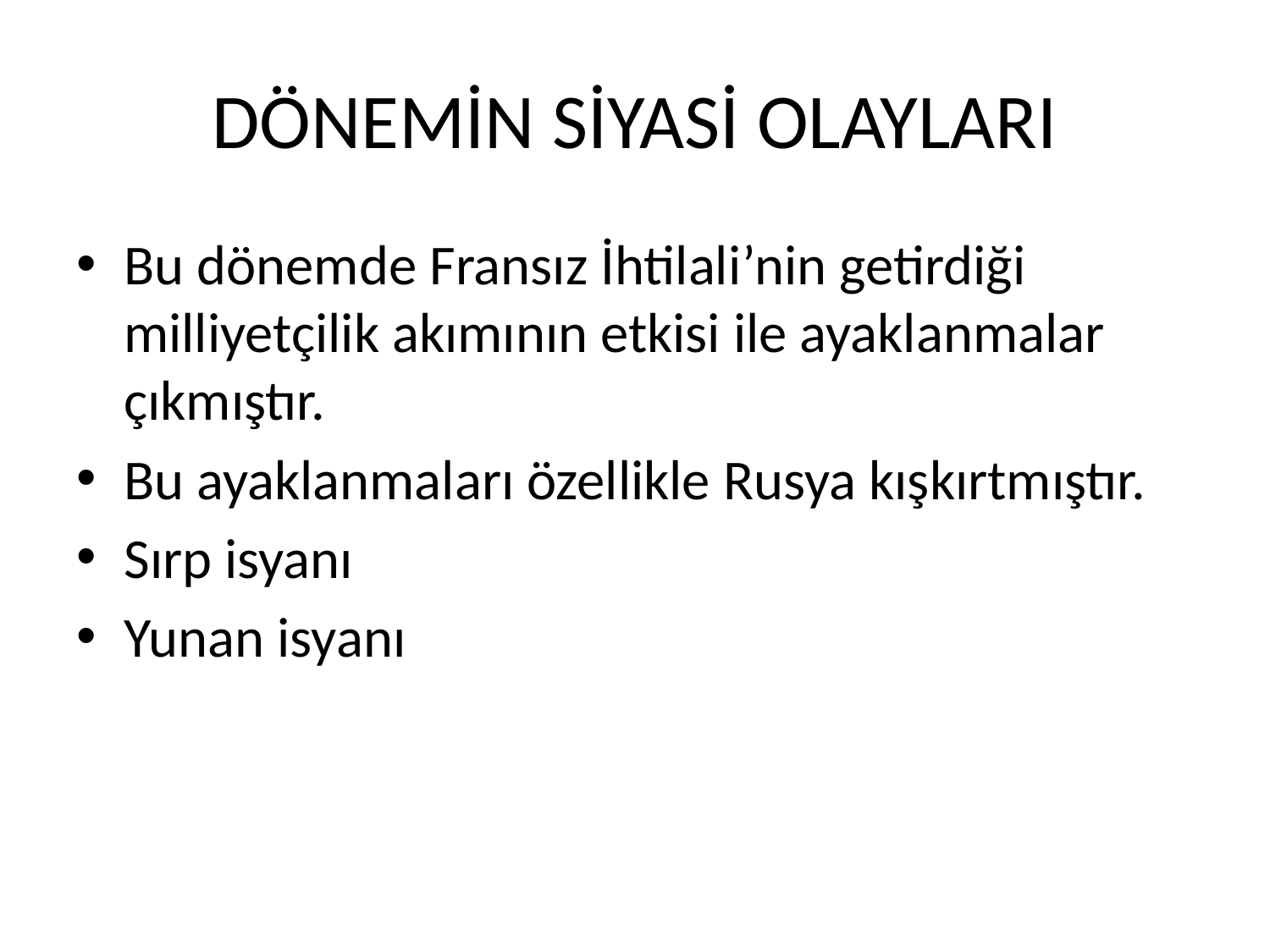

# DÖNEMİN SİYASİ OLAYLARI
Bu dönemde Fransız İhtilali’nin getirdiği milliyetçilik akımının etkisi ile ayaklanmalar çıkmıştır.
Bu ayaklanmaları özellikle Rusya kışkırtmıştır.
Sırp isyanı
Yunan isyanı